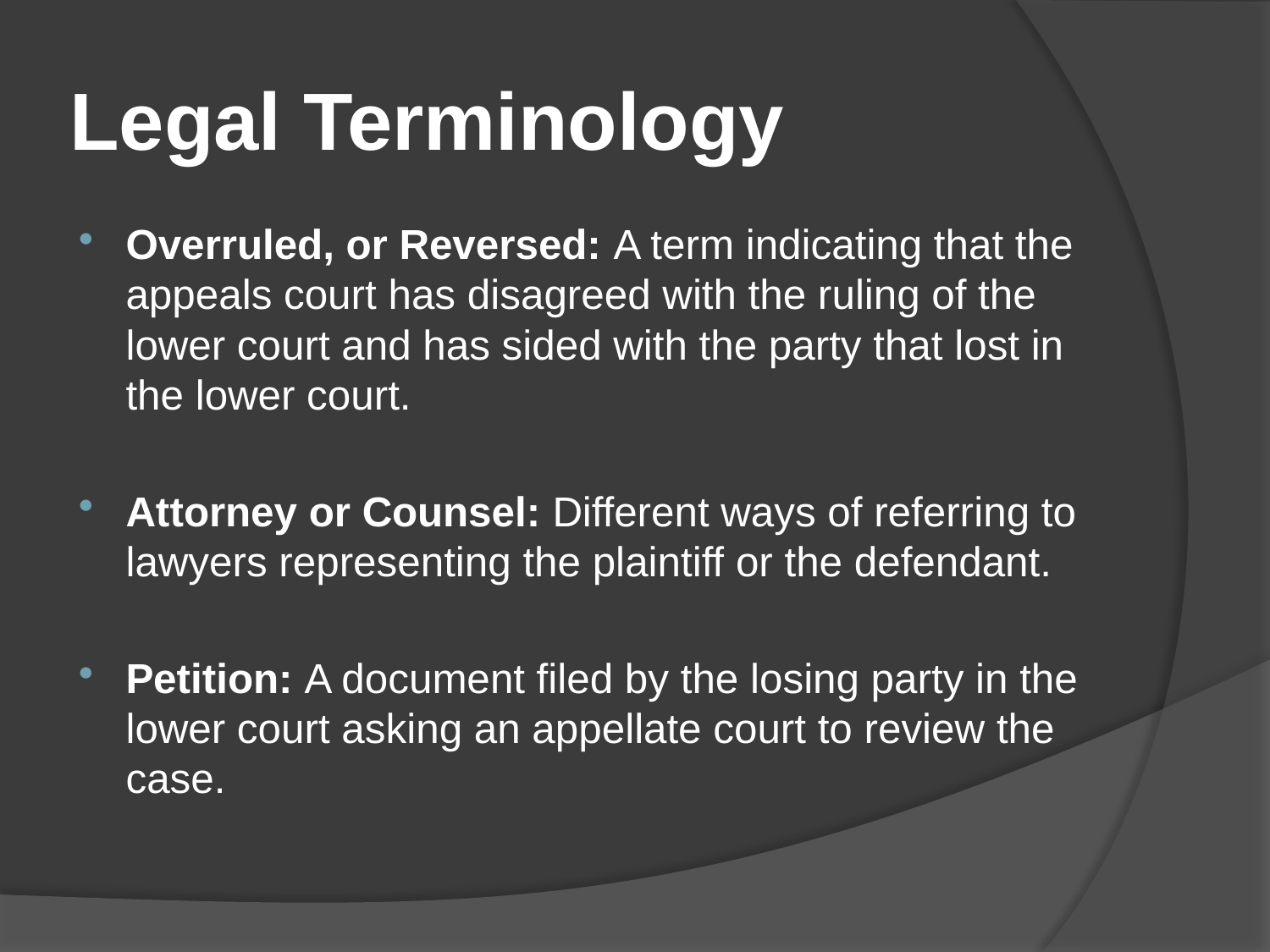

# Legal Terminology
Overruled, or Reversed: A term indicating that the appeals court has disagreed with the ruling of the lower court and has sided with the party that lost in the lower court.

Attorney or Counsel: Different ways of referring to lawyers representing the plaintiff or the defendant.

Petition: A document filed by the losing party in the lower court asking an appellate court to review the case.